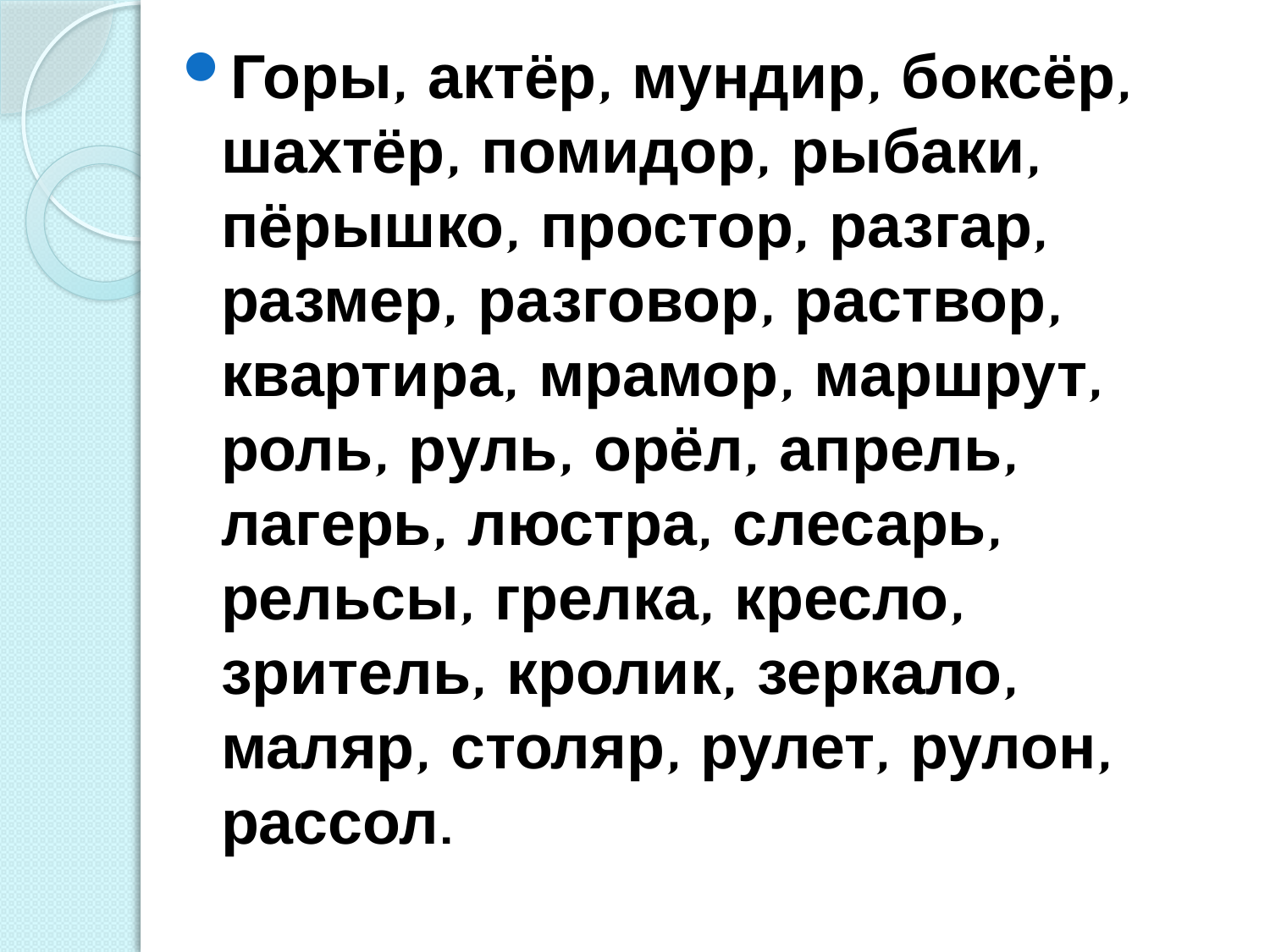

Горы, актёр, мундир, боксёр, шахтёр, помидор, рыбаки, пёрышко, простор, разгар, размер, разговор, раствор, квартира, мрамор, маршрут, роль, руль, орёл, апрель, лагерь, люстра, слесарь, рельсы, грелка, кресло, зритель, кролик, зеркало, маляр, столяр, рулет, рулон, рассол.
#